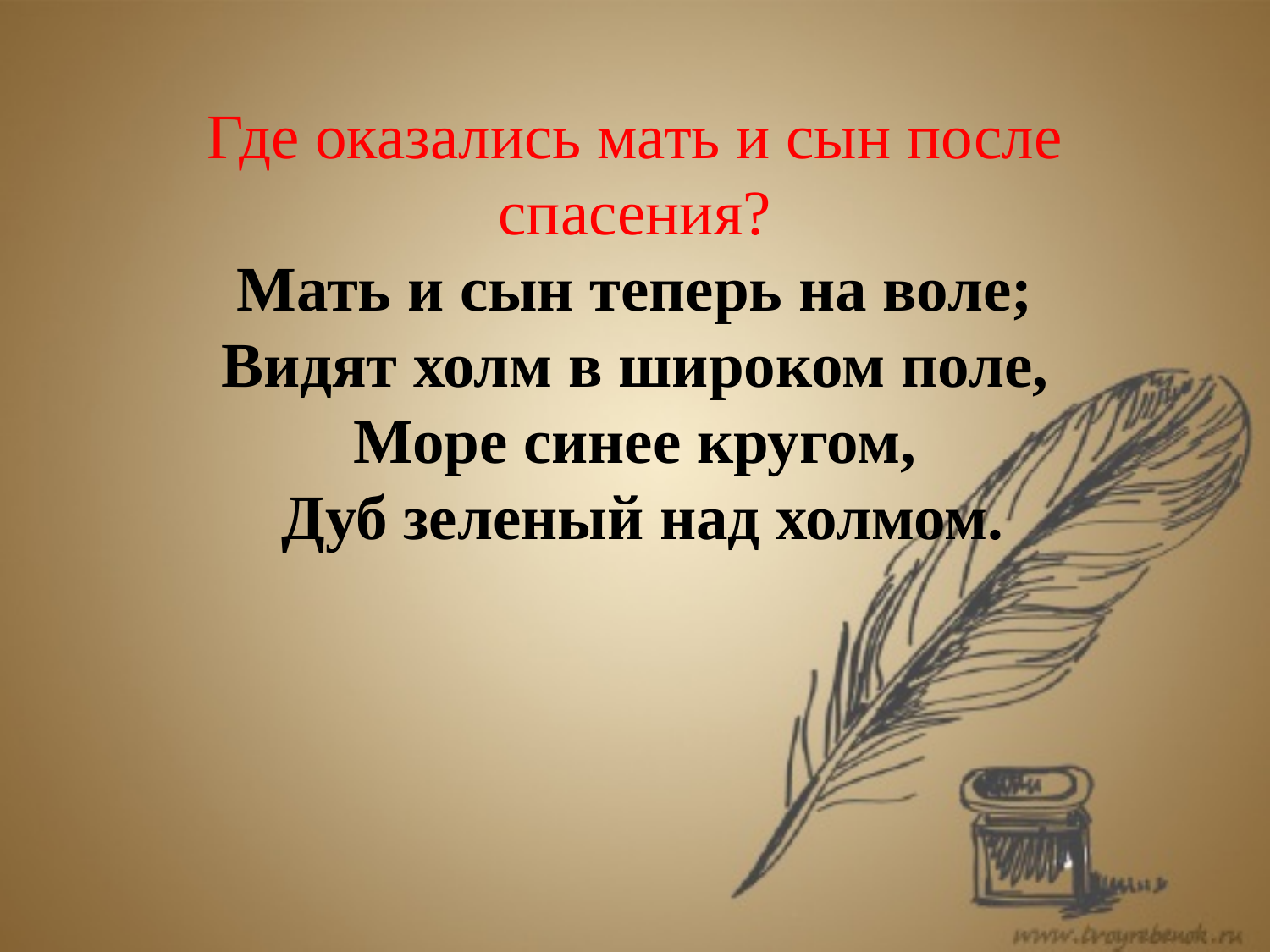

# Где оказались мать и сын после спасения? Мать и сын теперь на воле; Видят холм в широком поле, Море синее кругом, Дуб зеленый над холмом.